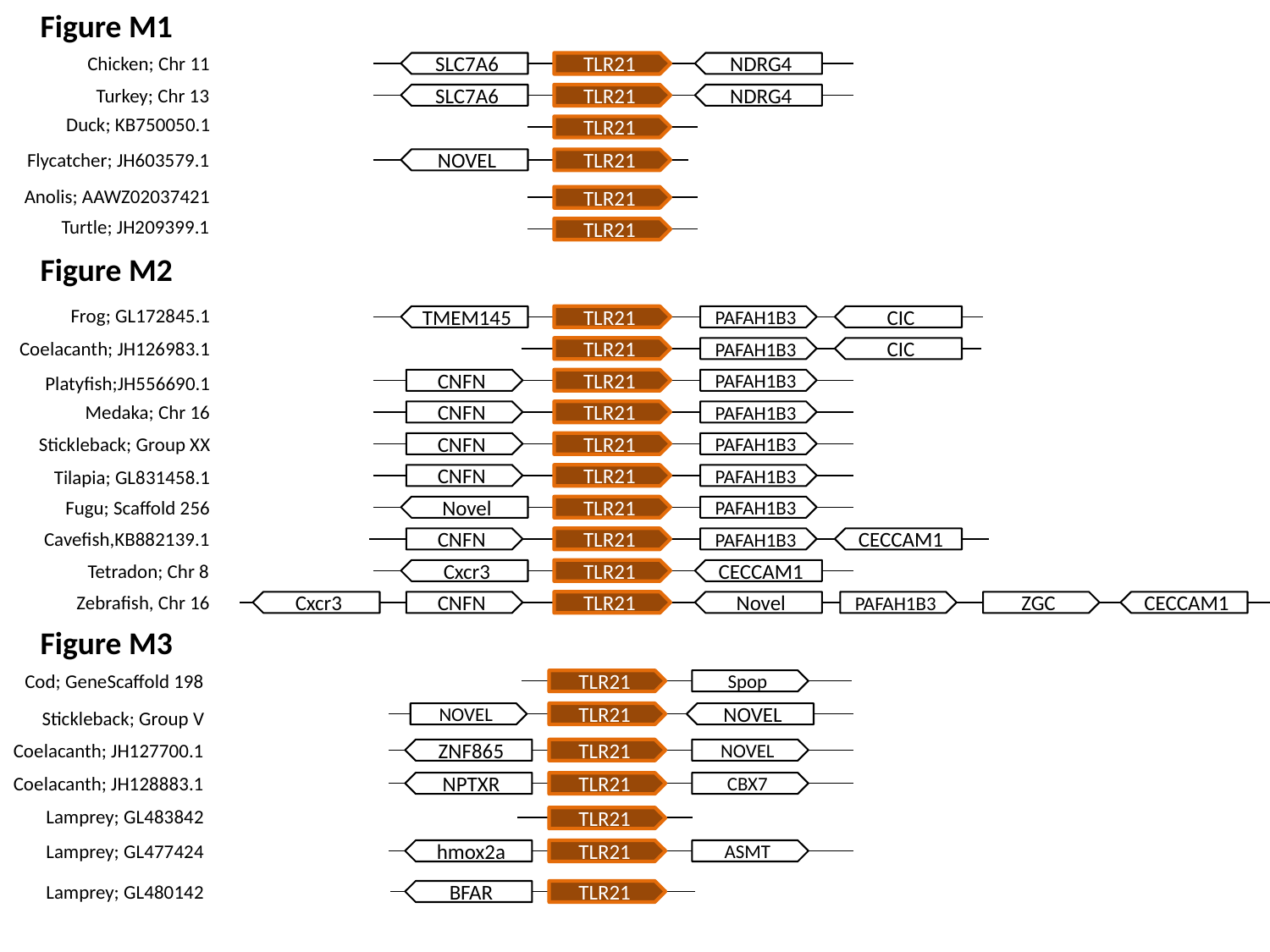

Figure M1
Chicken; Chr 11
SLC7A6
TLR21
NDRG4
Turkey; Chr 13
SLC7A6
TLR21
NDRG4
Duck; KB750050.1
TLR21
Flycatcher; JH603579.1
NOVEL
TLR21
Anolis; AAWZ02037421
TLR21
Turtle; JH209399.1
TLR21
Figure M2
Frog; GL172845.1
TMEM145
TLR21
PAFAH1B3
CIC
Coelacanth; JH126983.1
TLR21
PAFAH1B3
CIC
Platyfish;JH556690.1
CNFN
TLR21
PAFAH1B3
Medaka; Chr 16
CNFN
TLR21
PAFAH1B3
Stickleback; Group XX
CNFN
TLR21
PAFAH1B3
Tilapia; GL831458.1
CNFN
TLR21
PAFAH1B3
Fugu; Scaffold 256
Novel
TLR21
PAFAH1B3
Cavefish,KB882139.1
CNFN
TLR21
PAFAH1B3
CECCAM1
Tetradon; Chr 8
Cxcr3
TLR21
CECCAM1
Zebrafish, Chr 16
Cxcr3
CNFN
TLR21
Novel
PAFAH1B3
ZGC
CECCAM1
Figure M3
Cod; GeneScaffold 198
TLR21
Spop
Stickleback; Group V
NOVEL
TLR21
NOVEL
Coelacanth; JH127700.1
ZNF865
TLR21
NOVEL
Coelacanth; JH128883.1
NPTXR
TLR21
CBX7
Lamprey; GL483842
TLR21
Lamprey; GL477424
hmox2a
TLR21
ASMT
Lamprey; GL480142
BFAR
TLR21